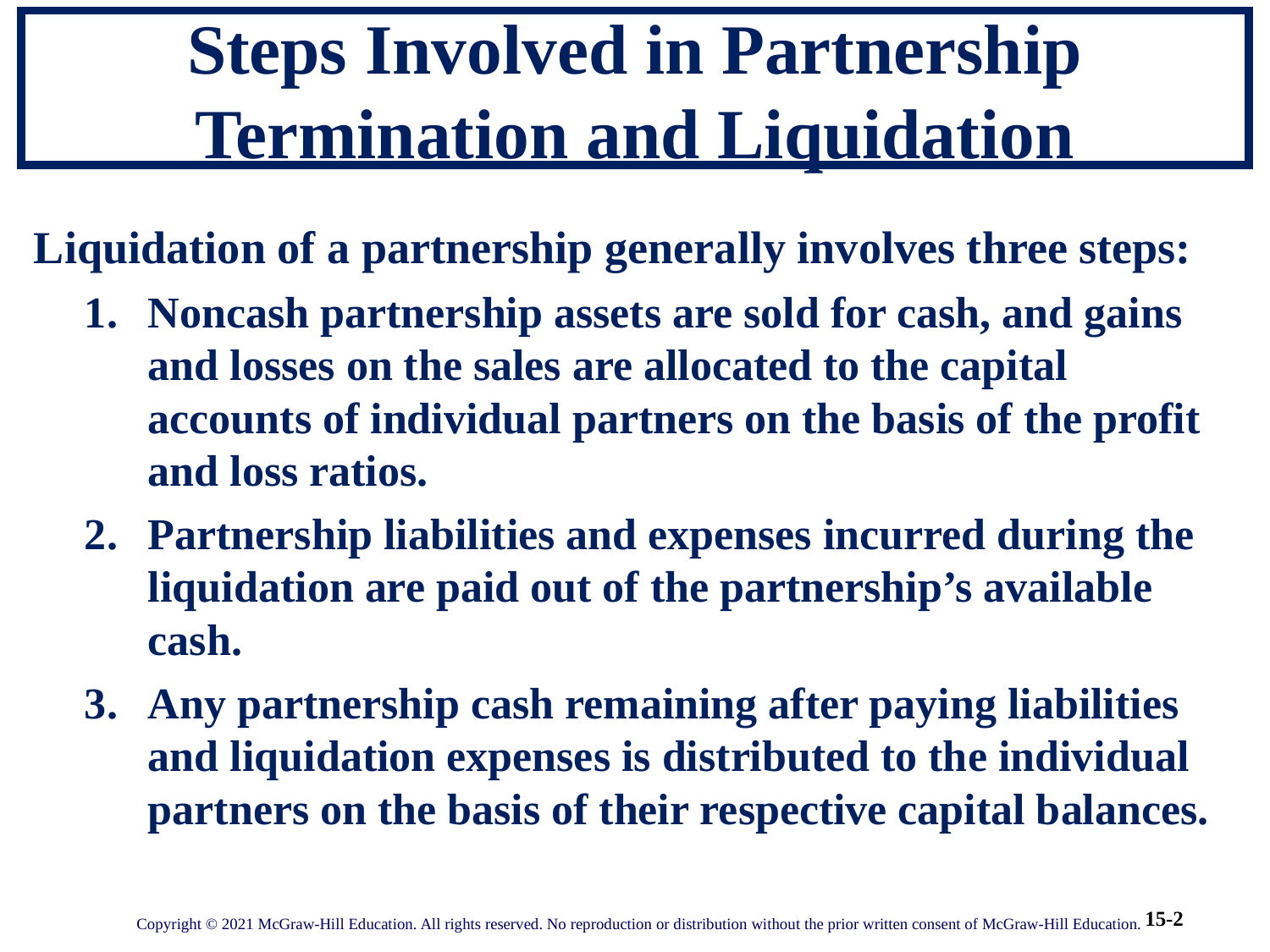

# Steps Involved in Partnership Termination and Liquidation
Liquidation of a partnership generally involves three steps:
Noncash partnership assets are sold for cash, and gains and losses on the sales are allocated to the capital accounts of individual partners on the basis of the profit and loss ratios.
Partnership liabilities and expenses incurred during the liquidation are paid out of the partnership’s available cash.
Any partnership cash remaining after paying liabilities and liquidation expenses is distributed to the individual partners on the basis of their respective capital balances.
Copyright © 2021 McGraw-Hill Education. All rights reserved. No reproduction or distribution without the prior written consent of McGraw-Hill Education.